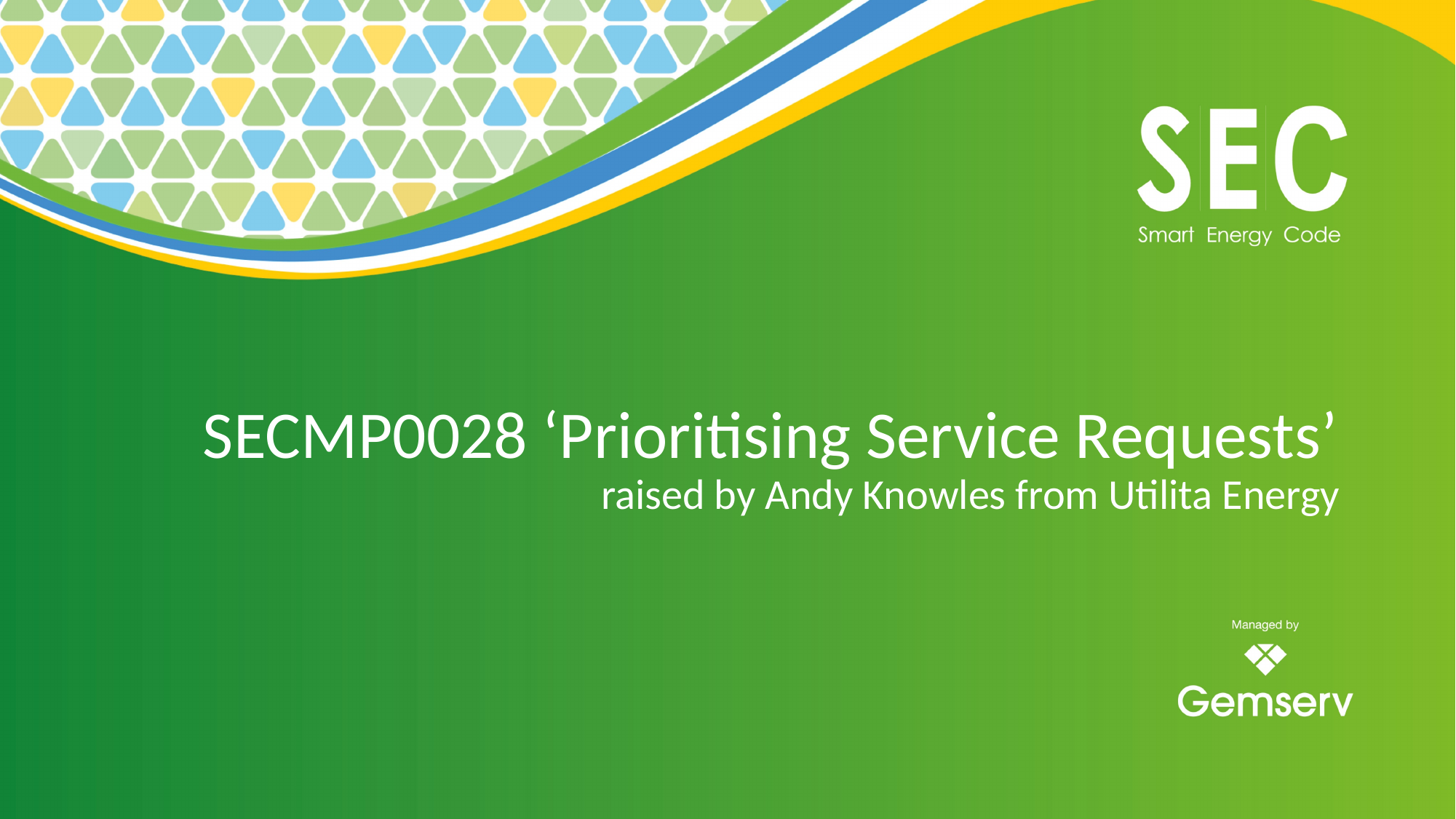

# SECMP0028 ‘Prioritising Service Requests’ raised by Andy Knowles from Utilita Energy